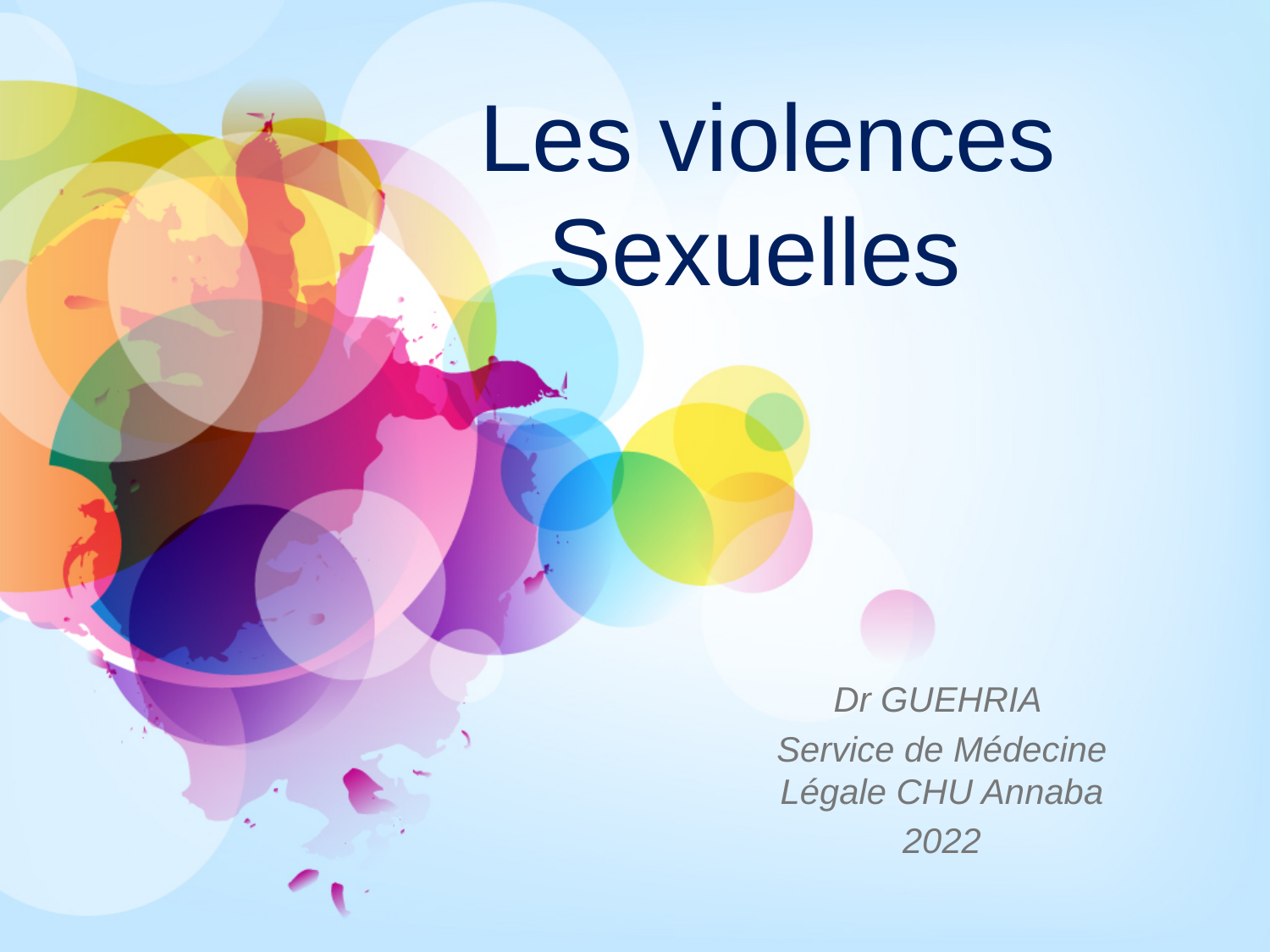

# Les violences Sexuelles

Dr GUEHRIA
Service de Médecine Légale CHU Annaba
2022